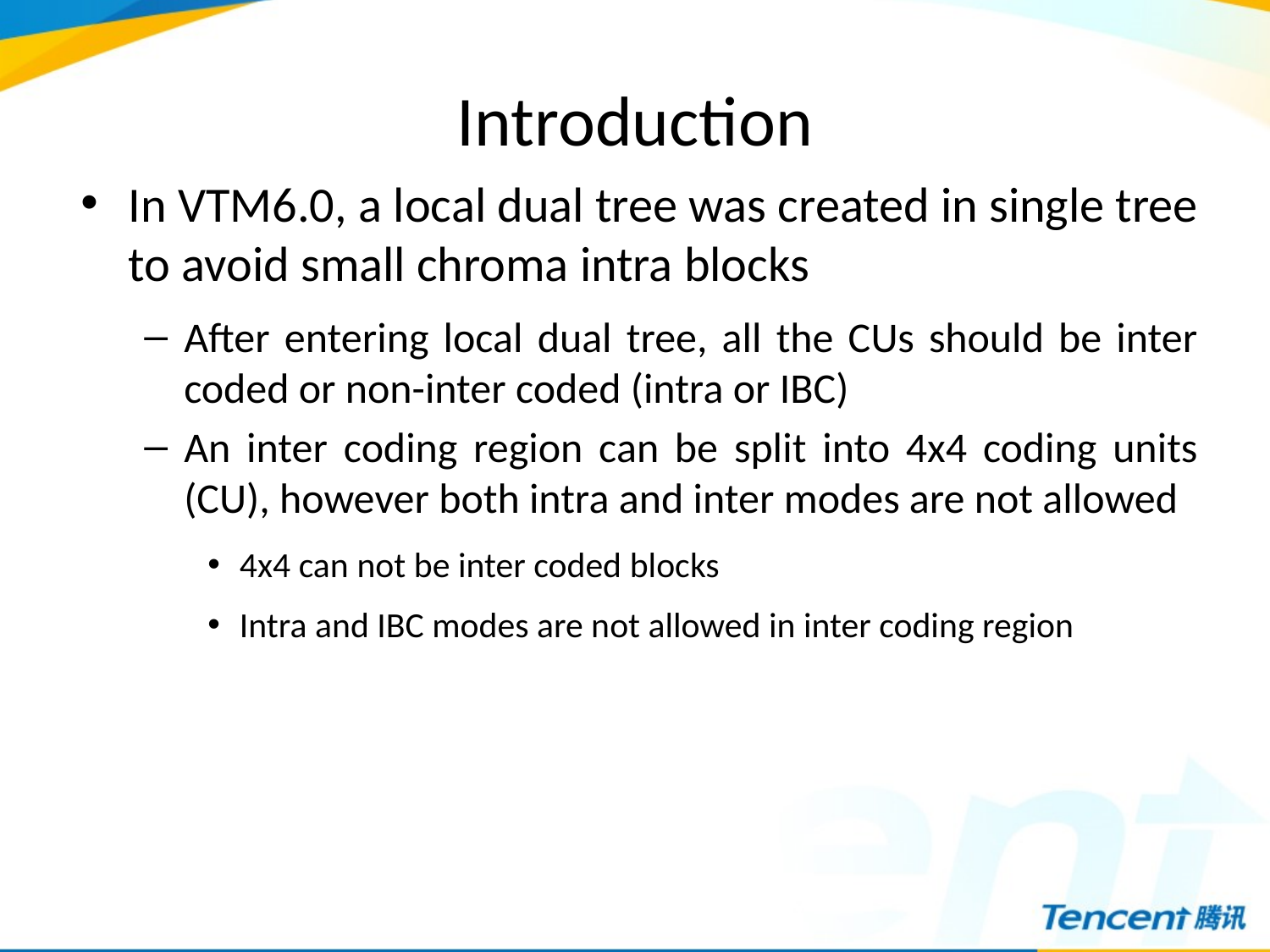

# Introduction
In VTM6.0, a local dual tree was created in single tree to avoid small chroma intra blocks
After entering local dual tree, all the CUs should be inter coded or non-inter coded (intra or IBC)
An inter coding region can be split into 4x4 coding units (CU), however both intra and inter modes are not allowed
4x4 can not be inter coded blocks
Intra and IBC modes are not allowed in inter coding region